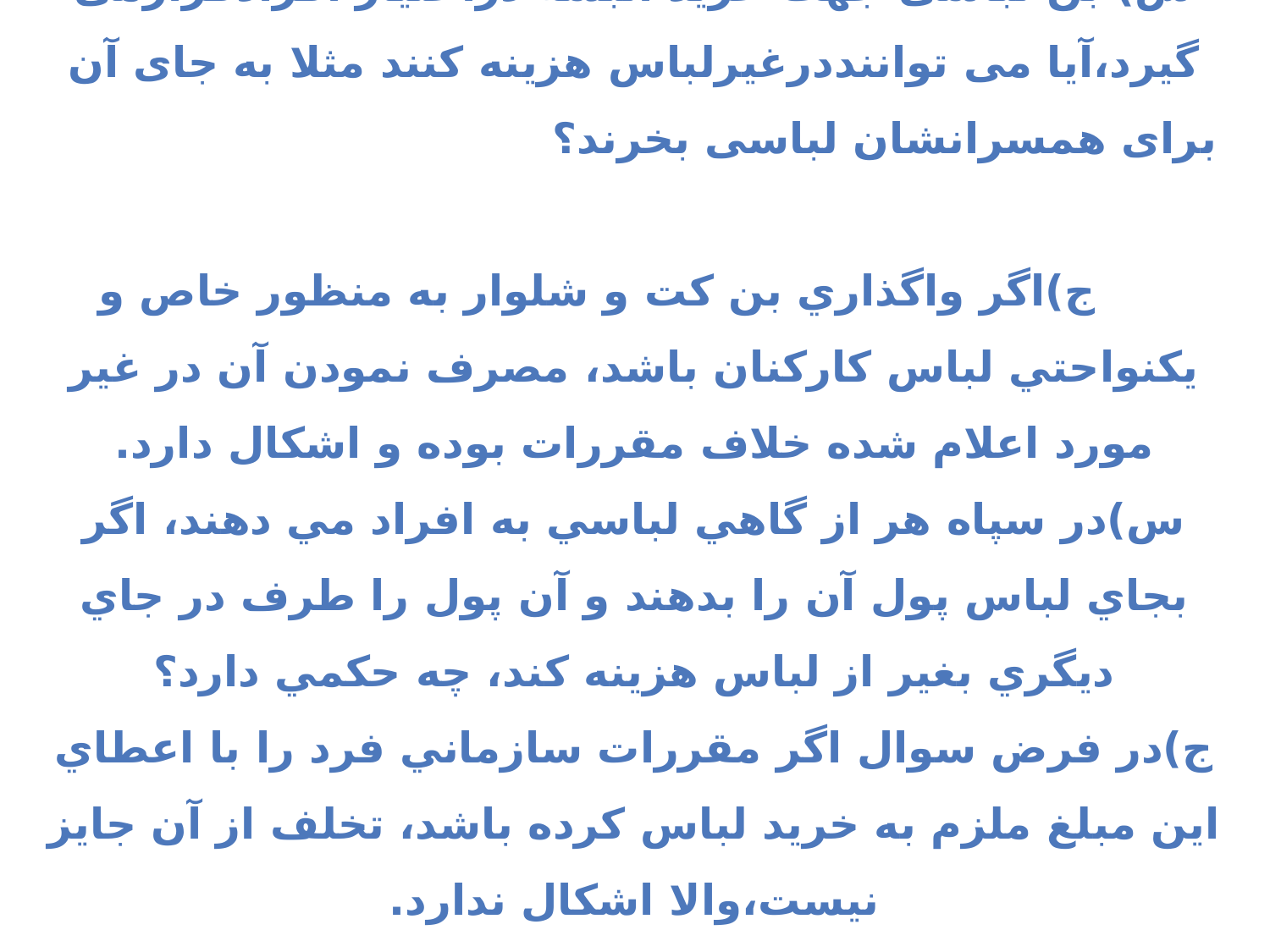

استفاده ازبن لباس درغیر لباس
س) بن لباسی جهت خرید البسه دراختیار افرادقرارمی گیرد،آیا می تواننددرغیرلباس هزینه کنند مثلا به جای آن برای همسرانشان لباسی بخرند؟                                                                                                                        ج)اگر واگذاري بن كت و شلوار به منظور خاص و يكنواحتي لباس كاركنان باشد، مصرف نمودن آن در غير مورد اعلام شده خلاف مقررات بوده و اشكال دارد.
س)در سپاه هر از گاهي لباسي به افراد مي دهند، اگر بجاي لباس پول آن را بدهند و آن پول را طرف در جاي ديگري بغير از لباس هزينه كند، چه حكمي دارد؟
ج)در فرض سوال اگر مقررات سازماني فرد را با اعطاي اين مبلغ ملزم به خريد لباس كرده باشد، تخلف از آن جايز نيست،والا اشكال ندارد.